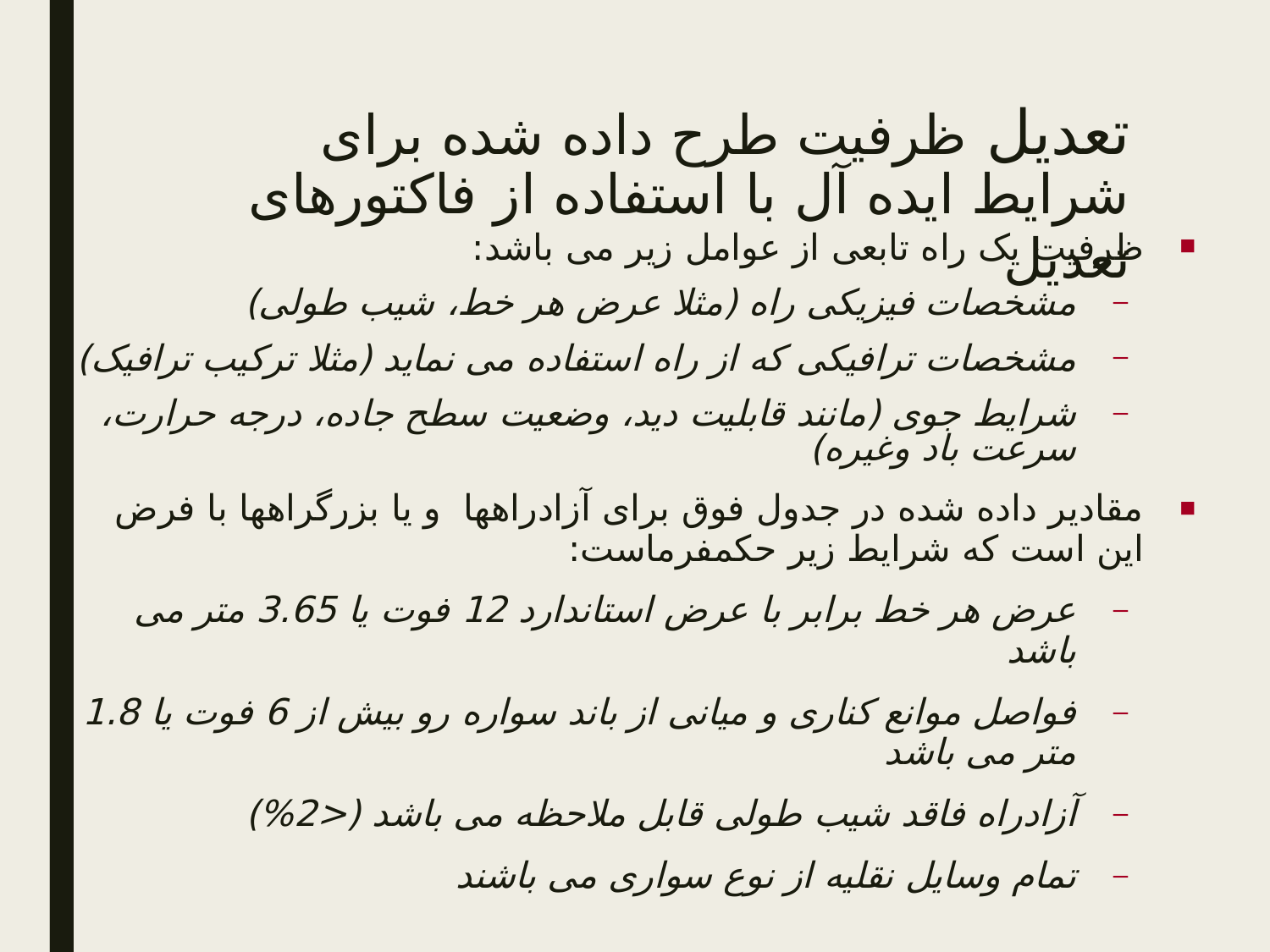

# تعدیل ظرفیت طرح داده شده برای  شرایط ایده آل با استفاده از فاکتورهای تعدیل
ظرفیت یک راه تابعی از عوامل زیر می باشد:
مشخصات فیزیکی راه (مثلا عرض هر خط، شیب طولی)
مشخصات ترافیکی که از راه استفاده می نماید (مثلا ترکیب ترافیک)
شرایط جوی (مانند قابلیت دید، وضعیت سطح جاده، درجه حرارت، سرعت باد وغیره)
مقادیر داده شده در جدول فوق برای آزادراهها  و یا بزرگراهها با فرض این است که شرایط زیر حکمفرماست:
عرض هر خط برابر با عرض استاندارد 12 فوت یا 3.65 متر می باشد
فواصل موانع کناری و میانی از باند سواره رو بیش از 6 فوت یا 1.8 متر می باشد
آزادراه فاقد شیب طولی قابل ملاحظه می باشد (<2%)
تمام وسایل نقلیه از نوع سواری می باشند